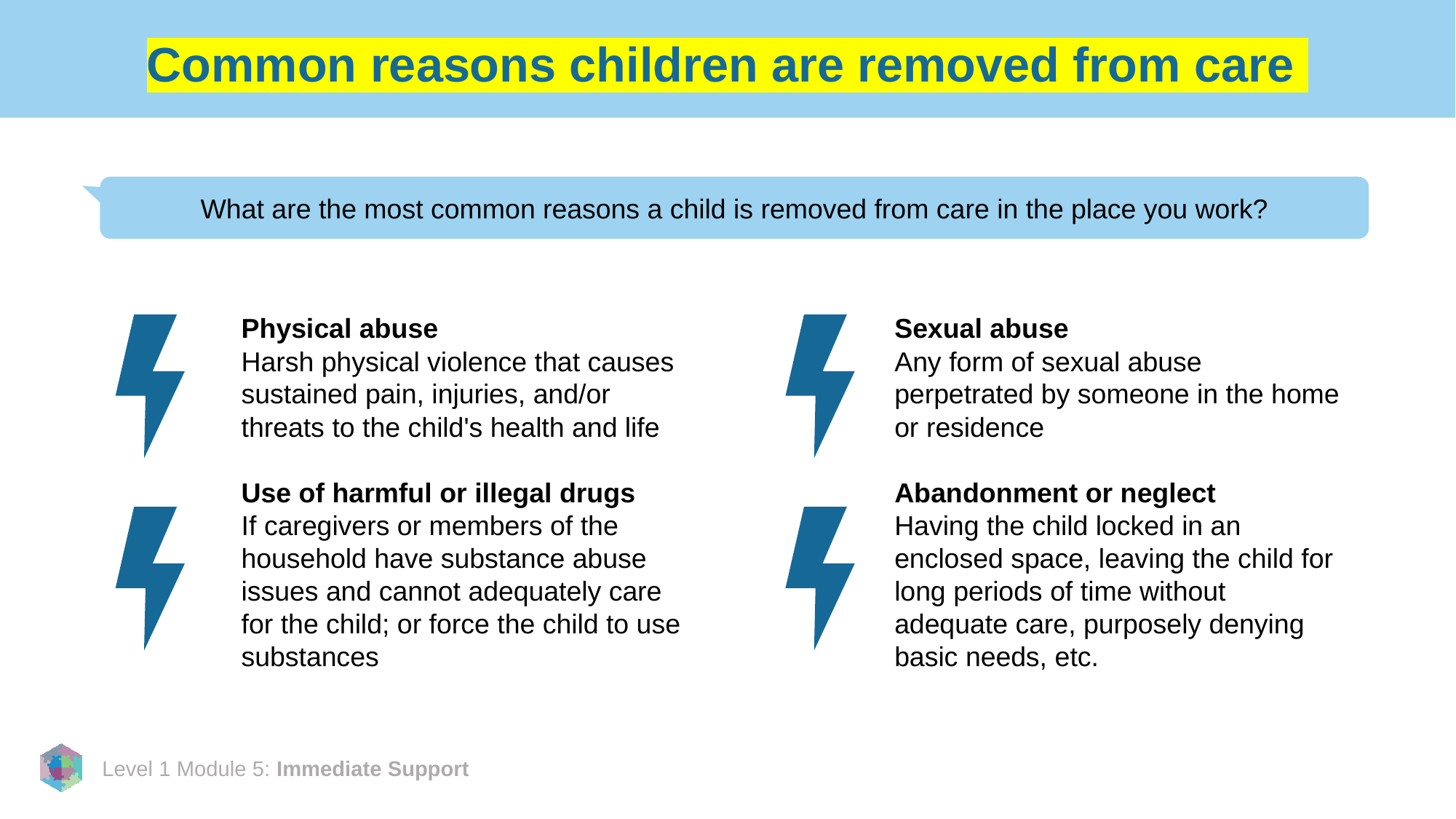

# Common reasons children are removed from care
What are the most common reasons a child is removed from care in the place you work?
Physical abuse
Harsh physical violence that causes sustained pain, injuries, and/or threats to the child's health and life

Use of harmful or illegal drugs
If caregivers or members of the household have substance abuse issues and cannot adequately care for the child; or force the child to use substances
Sexual abuse
Any form of sexual abuse perpetrated by someone in the home or residence

Abandonment or neglect
Having the child locked in an enclosed space, leaving the child for long periods of time without adequate care, purposely denying basic needs, etc.